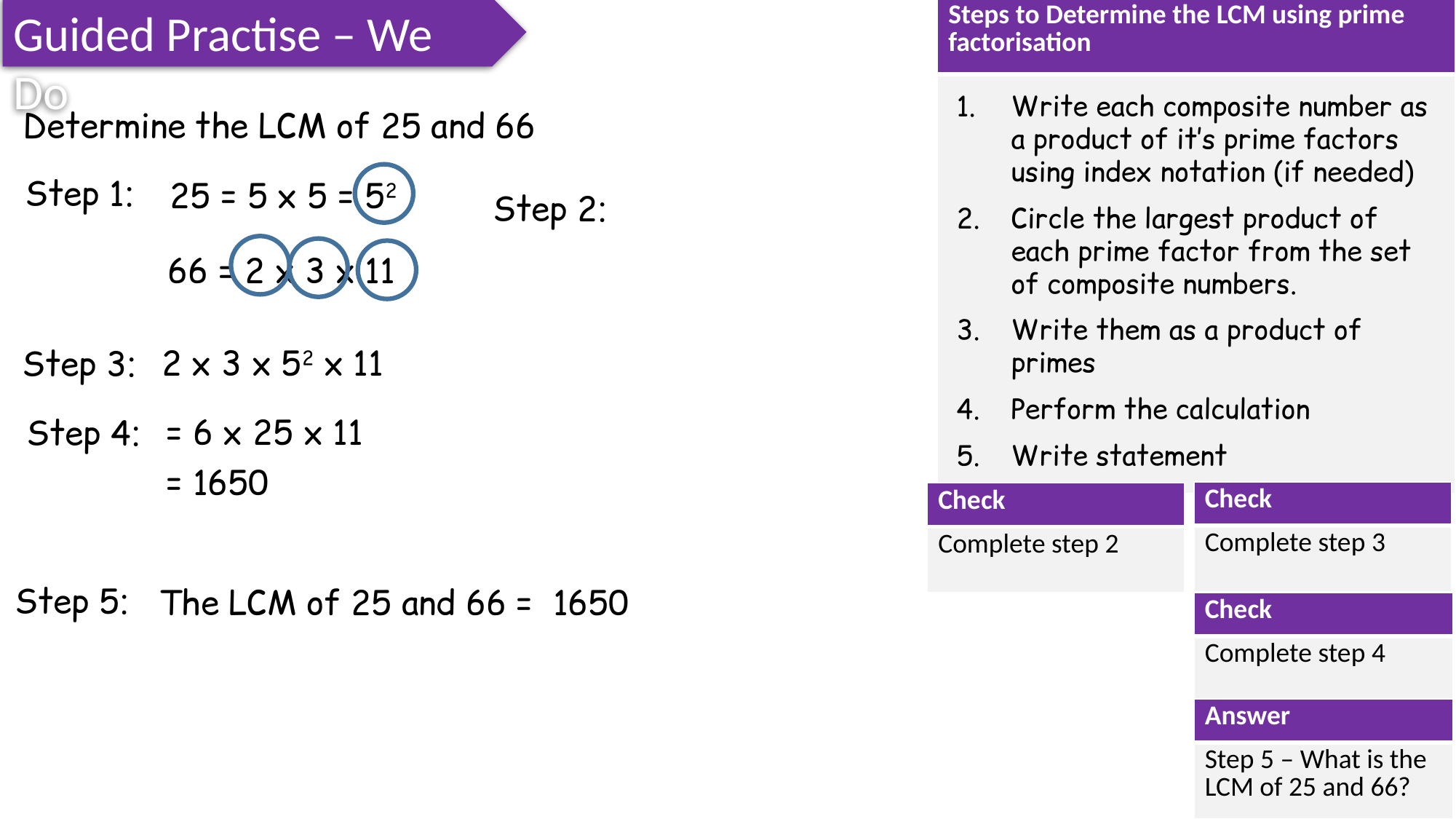

Guided Practise – We Do
| Steps to Determine the LCM using prime factorisation |
| --- |
|  |
Write each composite number as a product of it’s prime factors using index notation (if needed)
Circle the largest product of each prime factor from the set of composite numbers.
Write them as a product of primes
Perform the calculation
Write statement
Determine the LCM of 25 and 66

Step 1:
25 = 5 x 5 = 52
Step 2:

66 = 2 x 3 x 11
2 x 3 x 52 x 11
Step 3:
= 6 x 25 x 11
Step 4:
= 1650
| Check |
| --- |
| Complete step 3 |
| Check |
| --- |
| Complete step 2 |
Step 5:
The LCM of 25 and 66 =  1650
| Check |
| --- |
| Complete step 4 |
| Answer |
| --- |
| Step 5 – What is the LCM of 25 and 66? |